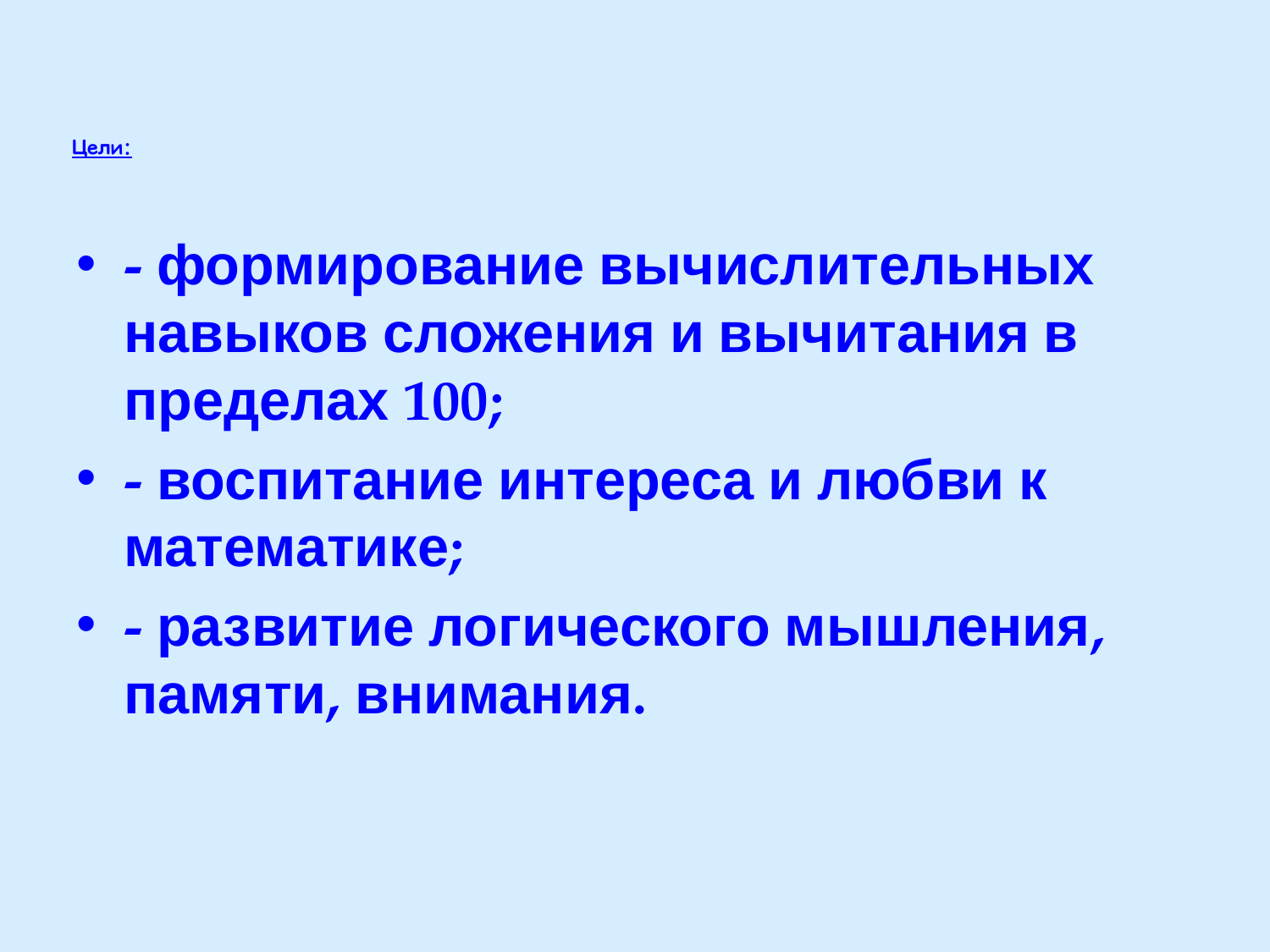

# Цели:
- формирование вычислительных навыков сложения и вычитания в пределах 100;
- воспитание интереса и любви к математике;
- развитие логического мышления, памяти, внимания.